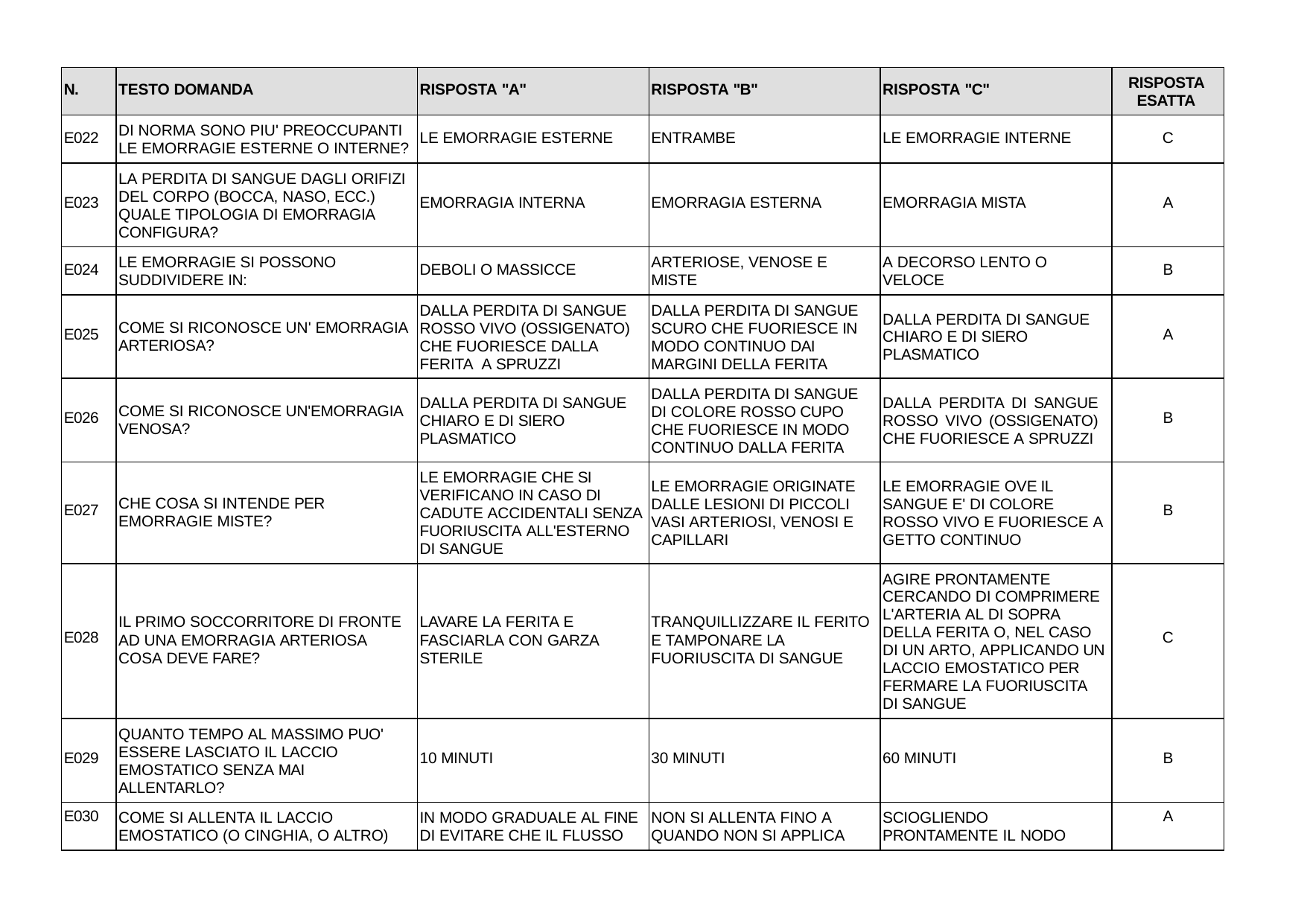

| N. | TESTO DOMANDA | RISPOSTA "A" | RISPOSTA "B" | RISPOSTA "C" | RISPOSTA ESATTA |
| --- | --- | --- | --- | --- | --- |
| E022 | DI NORMA SONO PIU' PREOCCUPANTI LE EMORRAGIE ESTERNE O INTERNE? | LE EMORRAGIE ESTERNE | ENTRAMBE | LE EMORRAGIE INTERNE | C |
| E023 | LA PERDITA DI SANGUE DAGLI ORIFIZI DEL CORPO (BOCCA, NASO, ECC.) QUALE TIPOLOGIA DI EMORRAGIA CONFIGURA? | EMORRAGIA INTERNA | EMORRAGIA ESTERNA | EMORRAGIA MISTA | A |
| E024 | LE EMORRAGIE SI POSSONO SUDDIVIDERE IN: | DEBOLI O MASSICCE | ARTERIOSE, VENOSE E MISTE | A DECORSO LENTO O VELOCE | B |
| E025 | COME SI RICONOSCE UN' EMORRAGIA ARTERIOSA? | DALLA PERDITA DI SANGUE ROSSO VIVO (OSSIGENATO) CHE FUORIESCE DALLA FERITA A SPRUZZI | DALLA PERDITA DI SANGUE SCURO CHE FUORIESCE IN MODO CONTINUO DAI MARGINI DELLA FERITA | DALLA PERDITA DI SANGUE CHIARO E DI SIERO PLASMATICO | A |
| E026 | COME SI RICONOSCE UN'EMORRAGIA VENOSA? | DALLA PERDITA DI SANGUE CHIARO E DI SIERO PLASMATICO | DALLA PERDITA DI SANGUE DI COLORE ROSSO CUPO CHE FUORIESCE IN MODO CONTINUO DALLA FERITA | DALLA PERDITA DI SANGUE ROSSO VIVO (OSSIGENATO) CHE FUORIESCE A SPRUZZI | B |
| E027 | CHE COSA SI INTENDE PER EMORRAGIE MISTE? | LE EMORRAGIE CHE SI VERIFICANO IN CASO DI CADUTE ACCIDENTALI SENZA FUORIUSCITA ALL'ESTERNO DI SANGUE | LE EMORRAGIE ORIGINATE DALLE LESIONI DI PICCOLI VASI ARTERIOSI, VENOSI E CAPILLARI | LE EMORRAGIE OVE IL SANGUE E' DI COLORE ROSSO VIVO E FUORIESCE A GETTO CONTINUO | B |
| E028 | IL PRIMO SOCCORRITORE DI FRONTE AD UNA EMORRAGIA ARTERIOSA COSA DEVE FARE? | LAVARE LA FERITA E FASCIARLA CON GARZA STERILE | TRANQUILLIZZARE IL FERITO E TAMPONARE LA FUORIUSCITA DI SANGUE | AGIRE PRONTAMENTE CERCANDO DI COMPRIMERE L'ARTERIA AL DI SOPRA DELLA FERITA O, NEL CASO DI UN ARTO, APPLICANDO UN LACCIO EMOSTATICO PER FERMARE LA FUORIUSCITA DI SANGUE | C |
| E029 | QUANTO TEMPO AL MASSIMO PUO' ESSERE LASCIATO IL LACCIO EMOSTATICO SENZA MAI ALLENTARLO? | 10 MINUTI | 30 MINUTI | 60 MINUTI | B |
| E030 | COME SI ALLENTA IL LACCIO EMOSTATICO (O CINGHIA, O ALTRO) | IN MODO GRADUALE AL FINE DI EVITARE CHE IL FLUSSO | NON SI ALLENTA FINO A QUANDO NON SI APPLICA | SCIOGLIENDO PRONTAMENTE IL NODO | A |